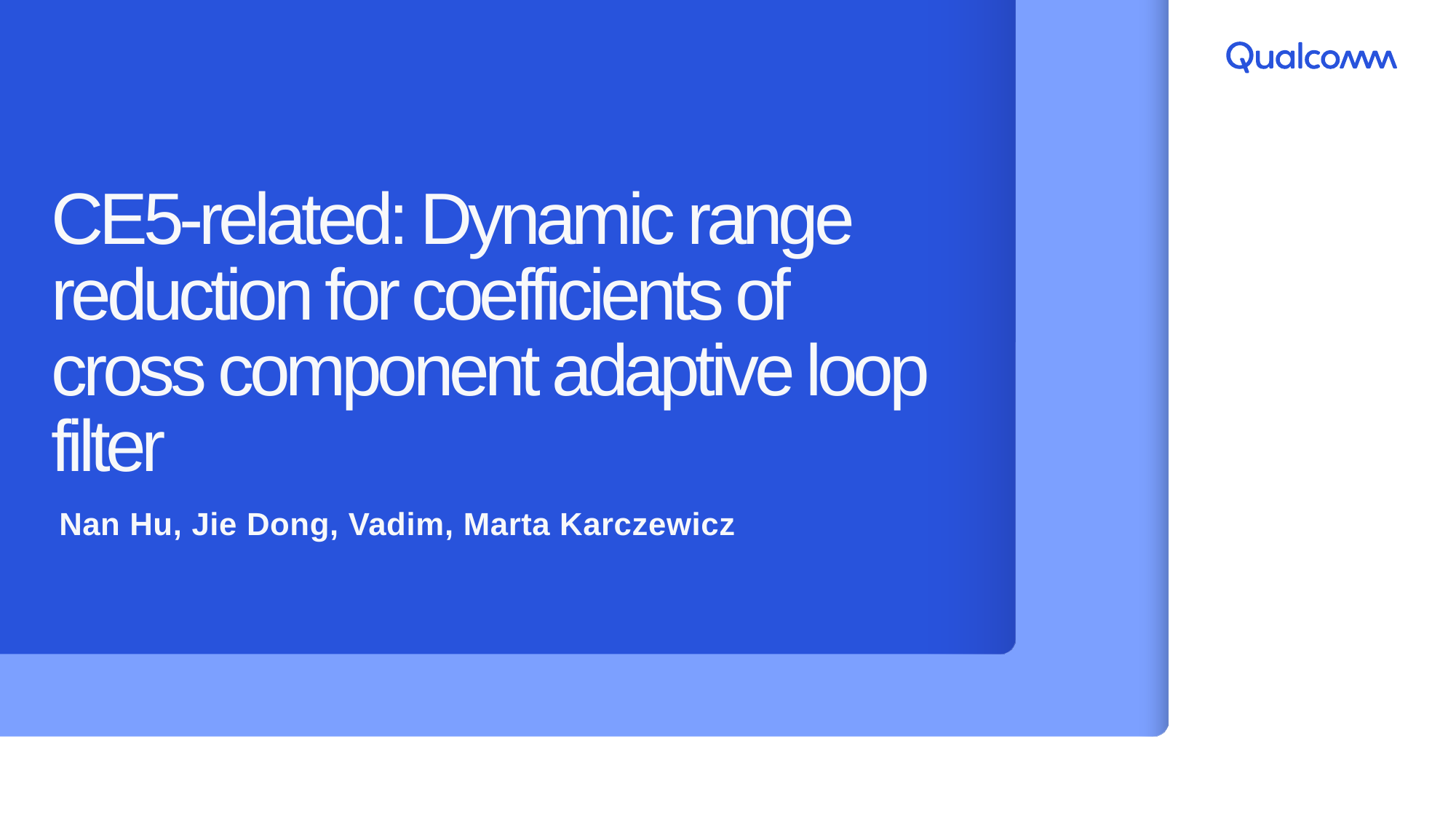

# CE5-related: Dynamic range reduction for coefficients of cross component adaptive loop filter
Nan Hu, Jie Dong, Vadim, Marta Karczewicz